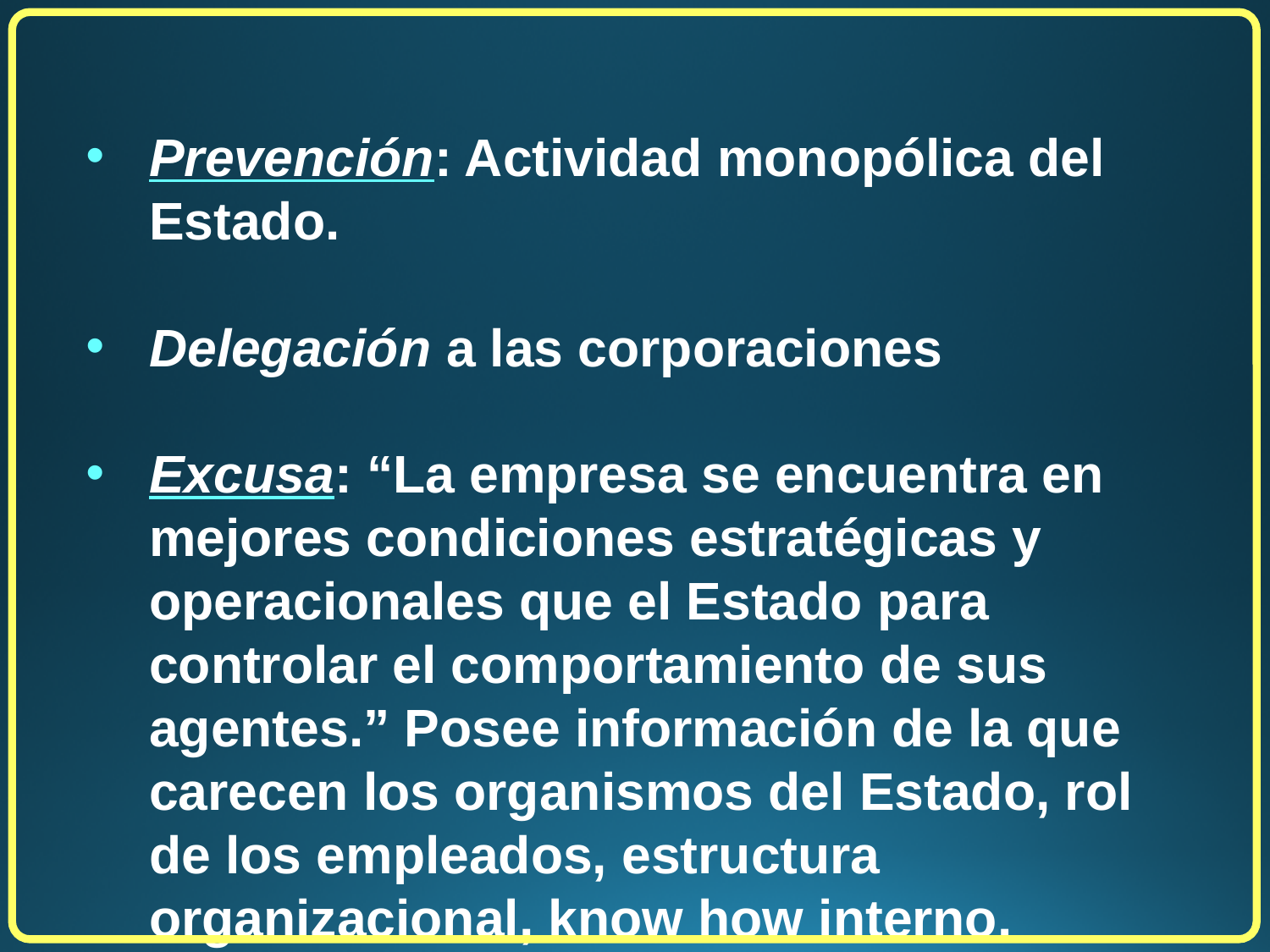

Prevención: Actividad monopólica del Estado.

Delegación a las corporaciones

Excusa: “La empresa se encuentra en mejores condiciones estratégicas y operacionales que el Estado para controlar el comportamiento de sus agentes.” Posee información de la que carecen los organismos del Estado, rol de los empleados, estructura organizacional, know how interno.